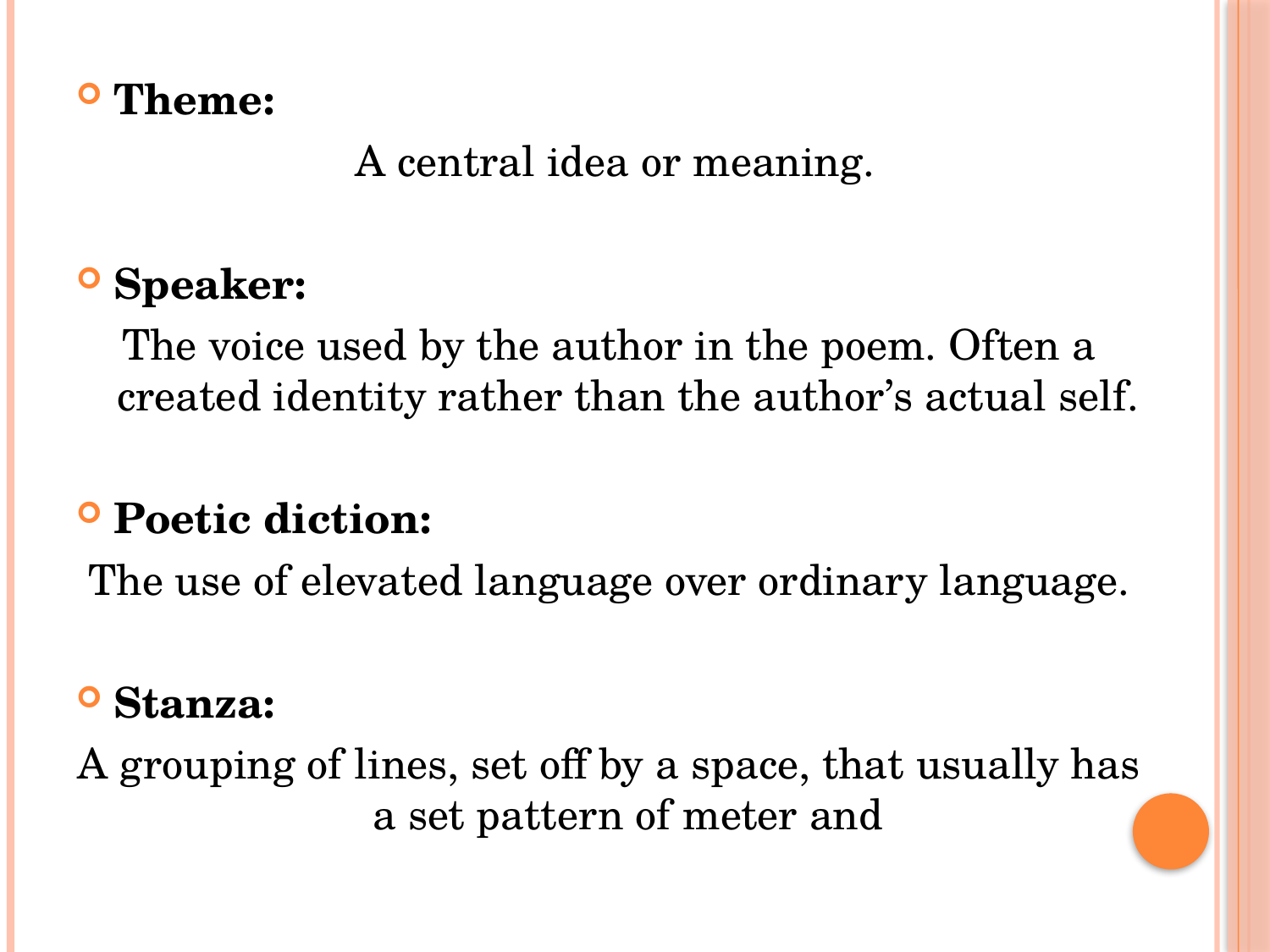

Theme:
 A central idea or meaning.

Speaker:
The voice used by the author in the poem. Often a created identity rather than the author’s actual self.

Poetic diction:
The use of elevated language over ordinary language.

Stanza:
A grouping of lines, set off by a space, that usually has a set pattern of meter and